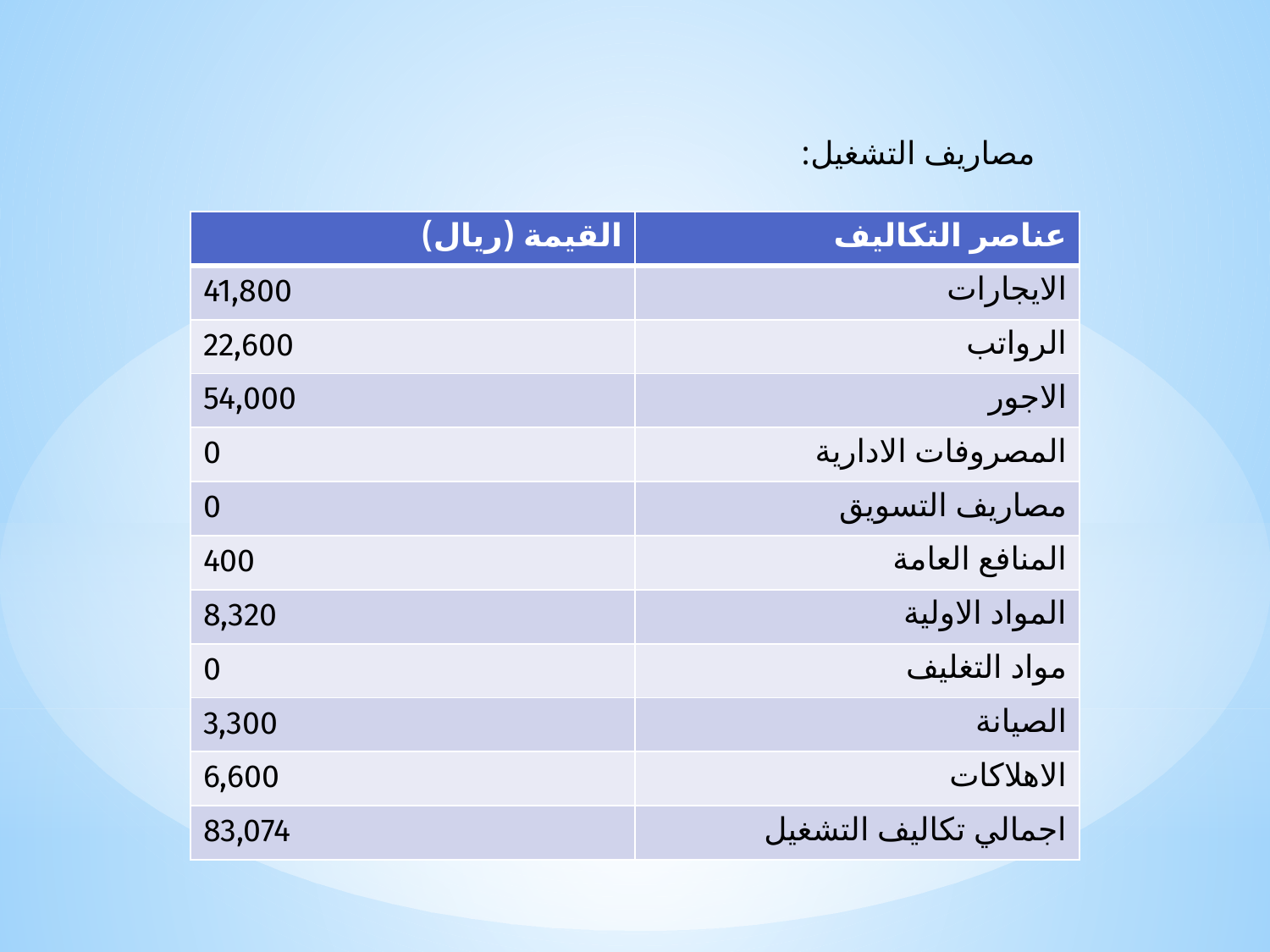

مصاريف التشغيل:
| القيمة (ريال) | عناصر التكاليف |
| --- | --- |
| 41,800 | الايجارات |
| 22,600 | الرواتب |
| 54,000 | الاجور |
| 0 | المصروفات الادارية |
| 0 | مصاريف التسويق |
| 400 | المنافع العامة |
| 8,320 | المواد الاولية |
| 0 | مواد التغليف |
| 3,300 | الصيانة |
| 6,600 | الاهلاكات |
| 83,074 | اجمالي تكاليف التشغيل |